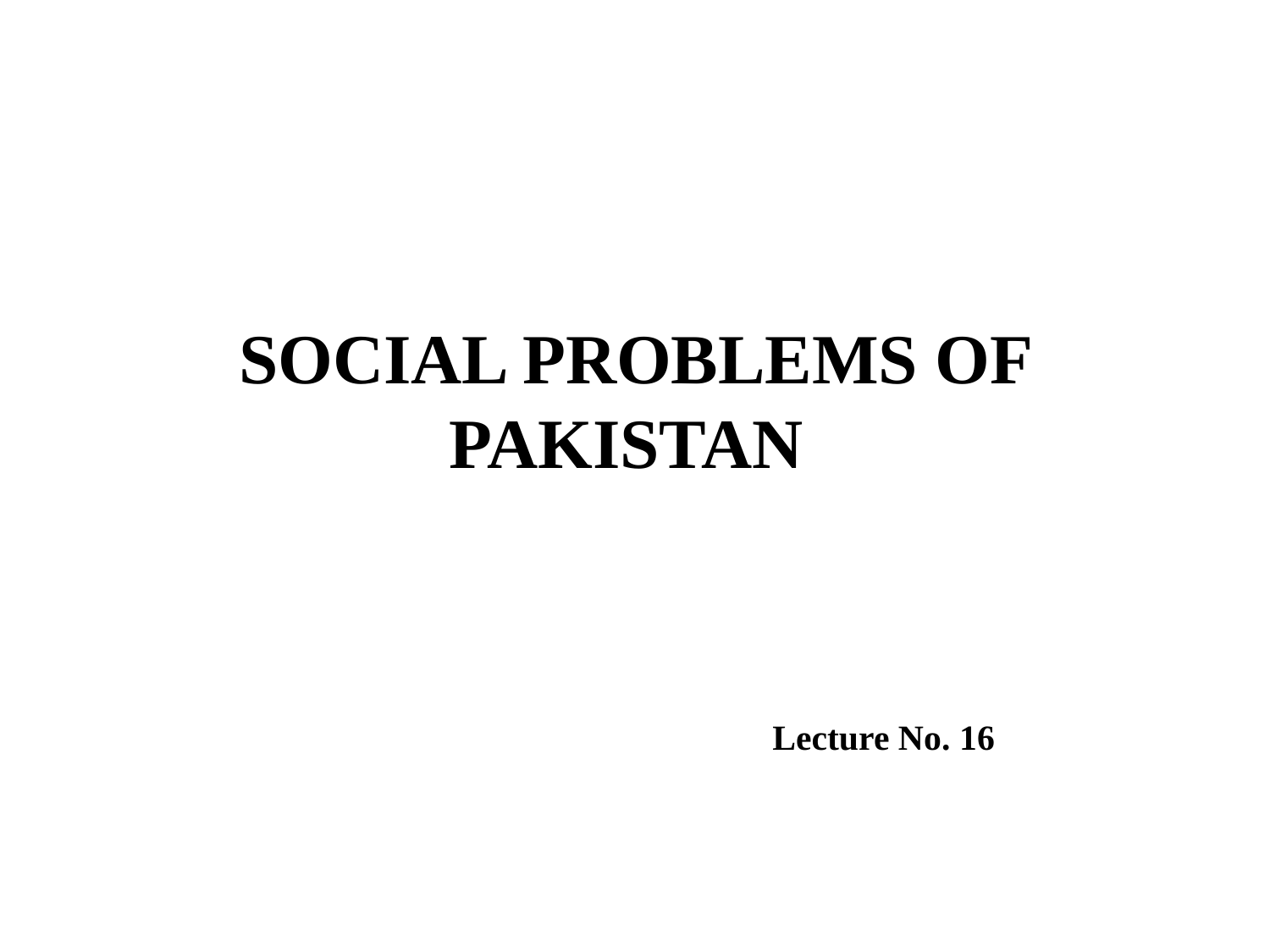

# SOCIAL PROBLEMS OF PAKISTAN
Lecture No. 16